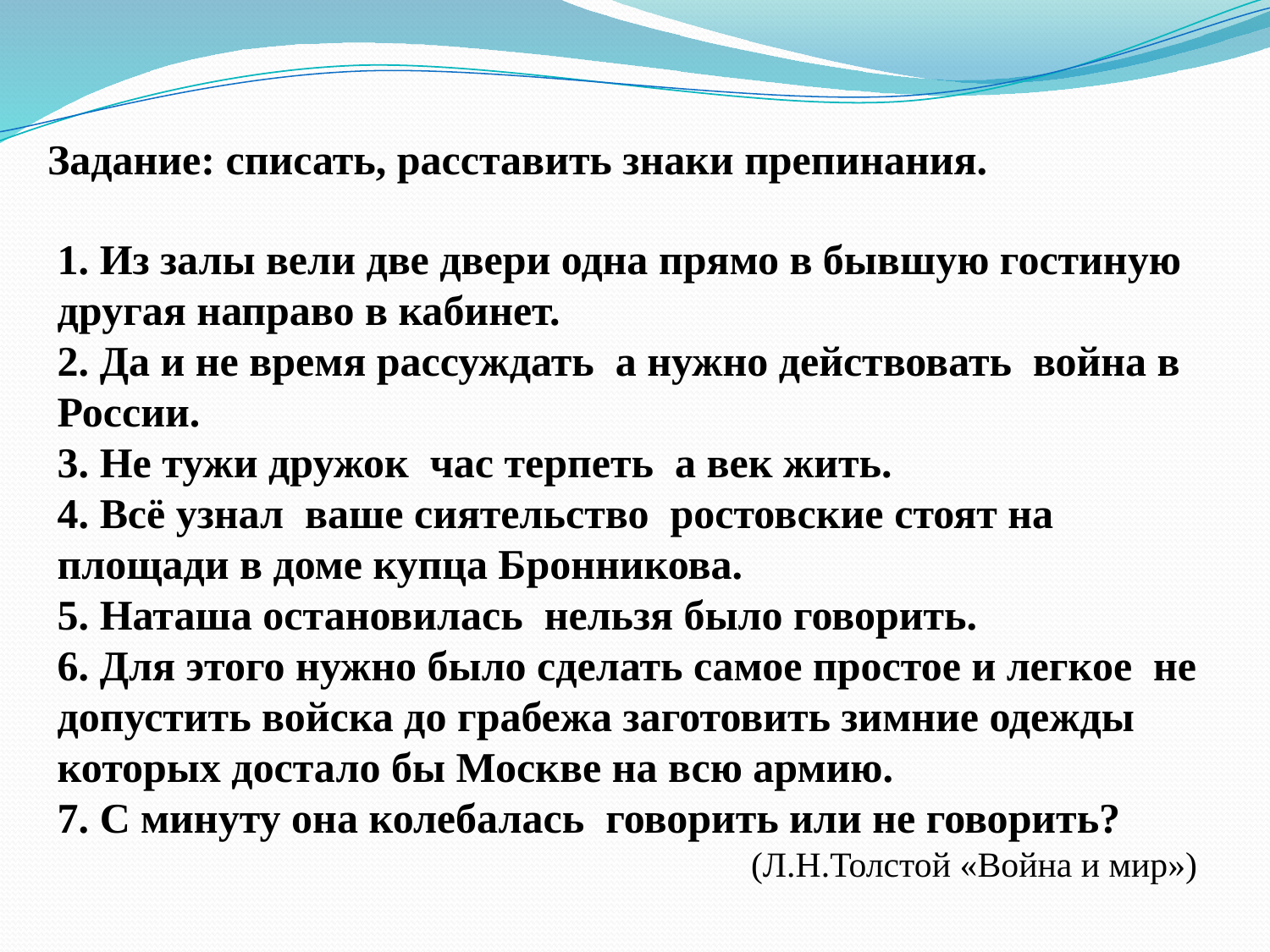

Задание: списать, расставить знаки препинания.
1. Из залы вели две двери одна прямо в бывшую гостиную  другая направо в кабинет.
2. Да и не время рассуждать  а нужно действовать  война в России.
3. Не тужи дружок  час терпеть  а век жить.
4. Всё узнал  ваше сиятельство  ростовские стоят на площади в доме купца Бронникова.
5. Наташа остановилась  нельзя было говорить.
6. Для этого нужно было сделать самое простое и легкое  не допустить войска до грабежа заготовить зимние одежды  которых достало бы Москве на всю армию.
7. С минуту она колебалась  говорить или не говорить?
(Л.Н.Толстой «Война и мир»)